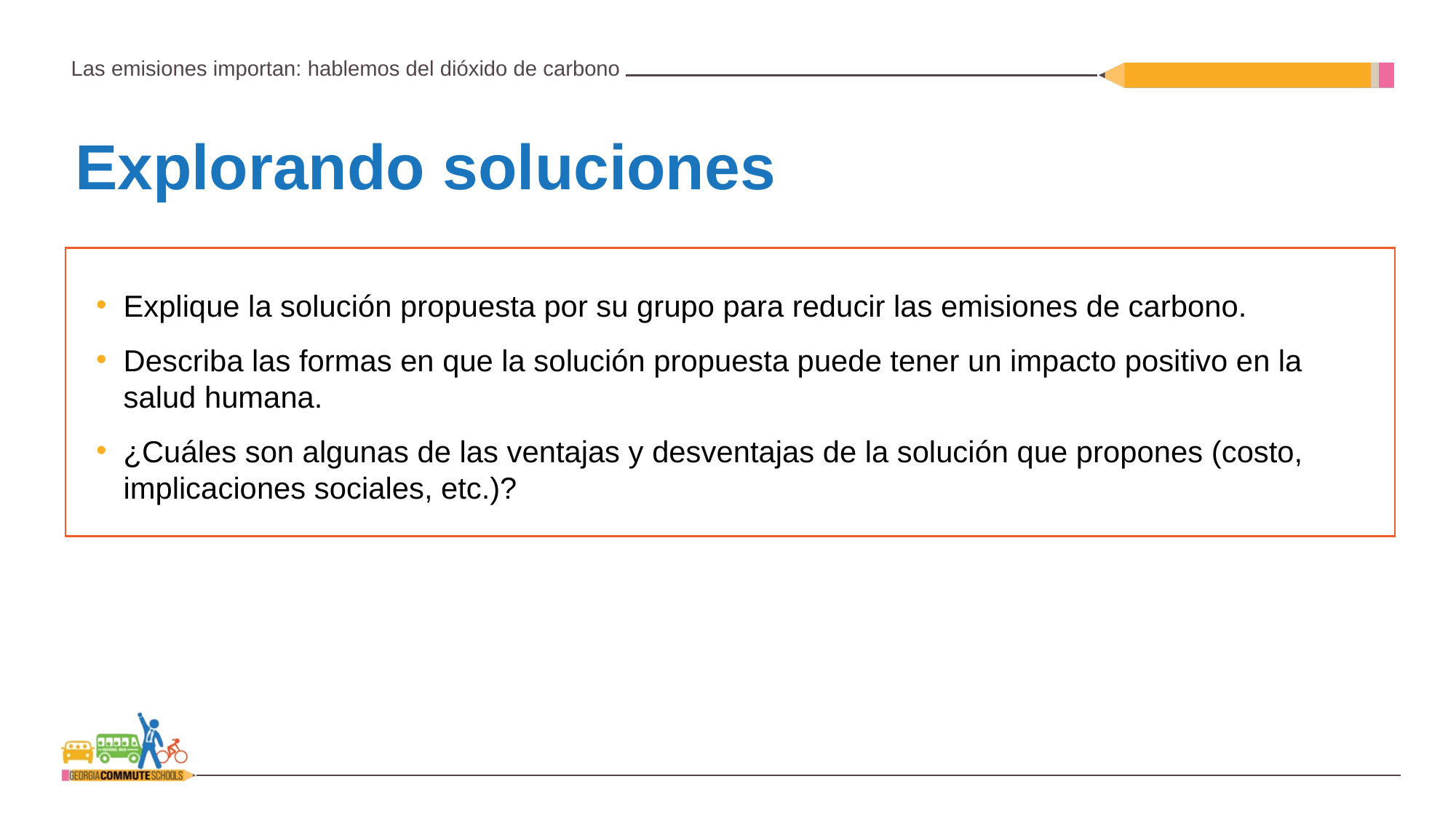

# Explorando soluciones

Explique la solución propuesta por su grupo para reducir las emisiones de carbono.
Describa las formas en que la solución propuesta puede tener un impacto positivo en la salud humana.
¿Cuáles son algunas de las ventajas y desventajas de la solución que propones (costo, implicaciones sociales, etc.)?